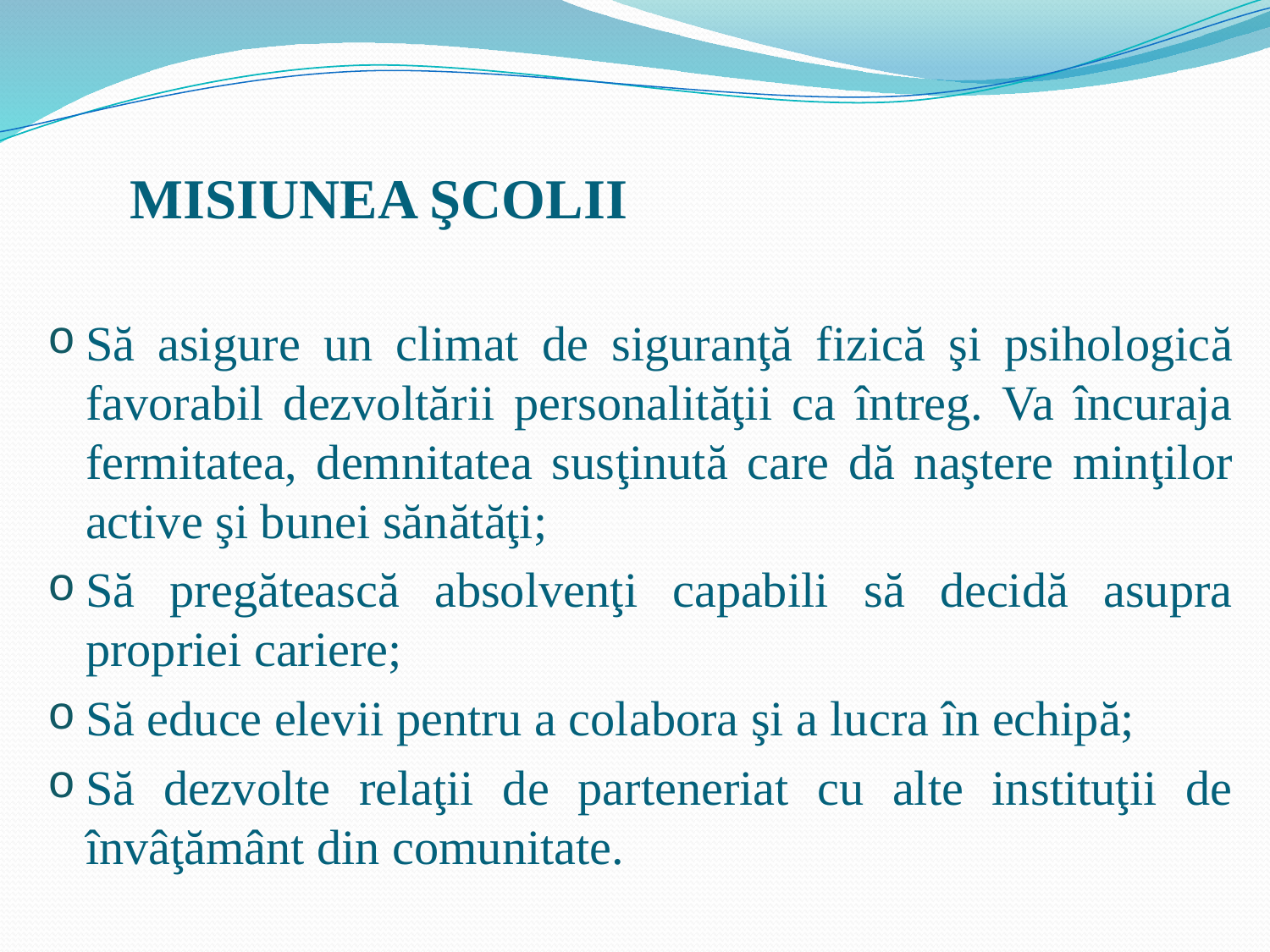

MISIUNEA ŞCOLII

Să asigure un climat de siguranţă fizică şi psihologică favorabil dezvoltării personalităţii ca întreg. Va încuraja fermitatea, demnitatea susţinută care dă naştere minţilor active şi bunei sănătăţi;
Să pregătească absolvenţi capabili să decidă asupra propriei cariere;
Să educe elevii pentru a colabora şi a lucra în echipă;
Să dezvolte relaţii de parteneriat cu alte instituţii de învâţământ din comunitate.